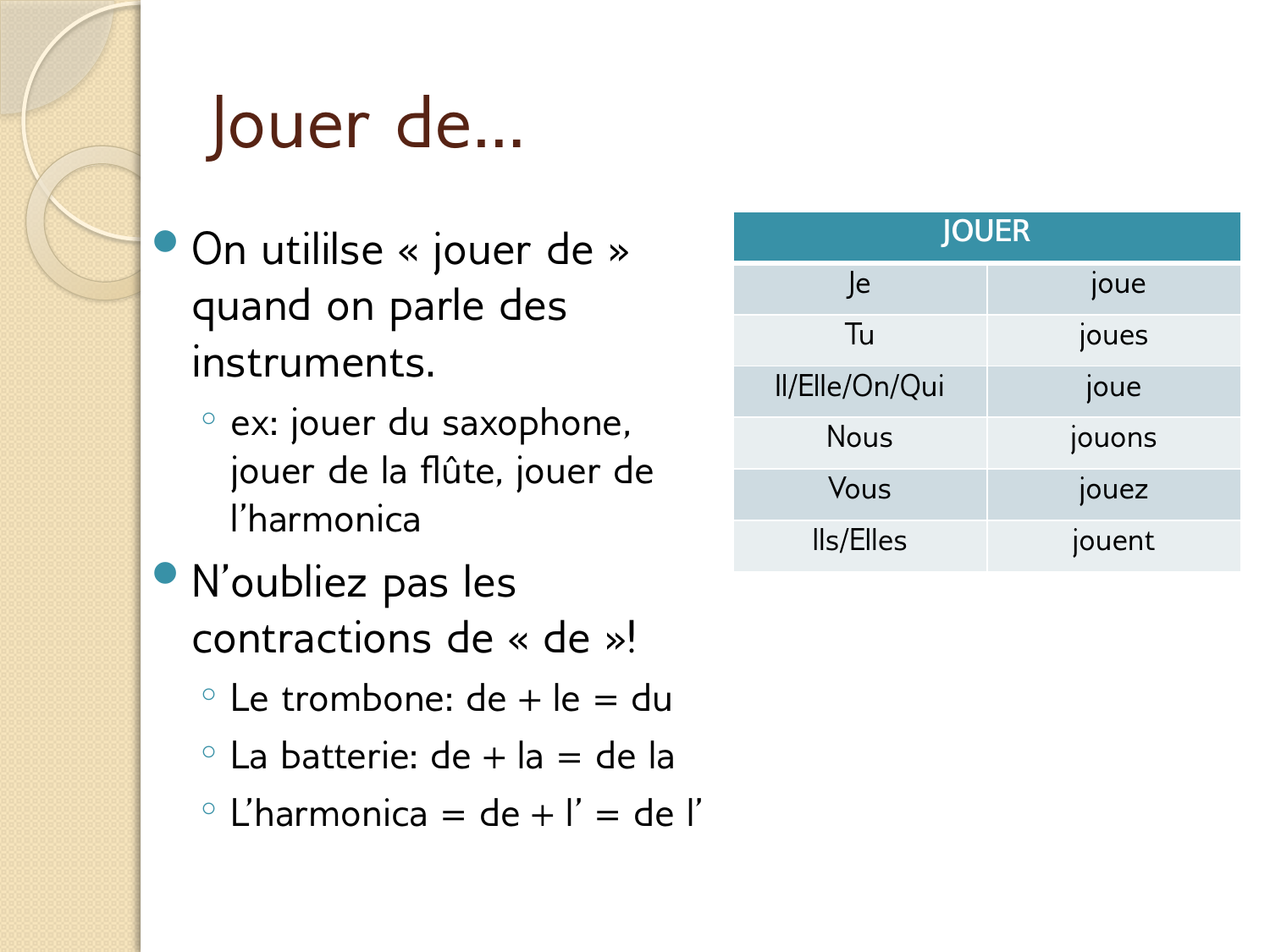

# Jouer de…
On utililse « jouer de » quand on parle des instruments.
ex: jouer du saxophone, jouer de la flûte, jouer de l’harmonica
N’oubliez pas les contractions de « de »!
Le trombone: de + le = du
La batterie: de + la = de la
L’harmonica = de + l’ = de l’

| JOUER |  |
| --- | --- |
| Je | joue |
| Tu | joues |
| Il/Elle/On/Qui | joue |
| Nous | jouons |
| Vous | jouez |
| Ils/Elles | jouent |